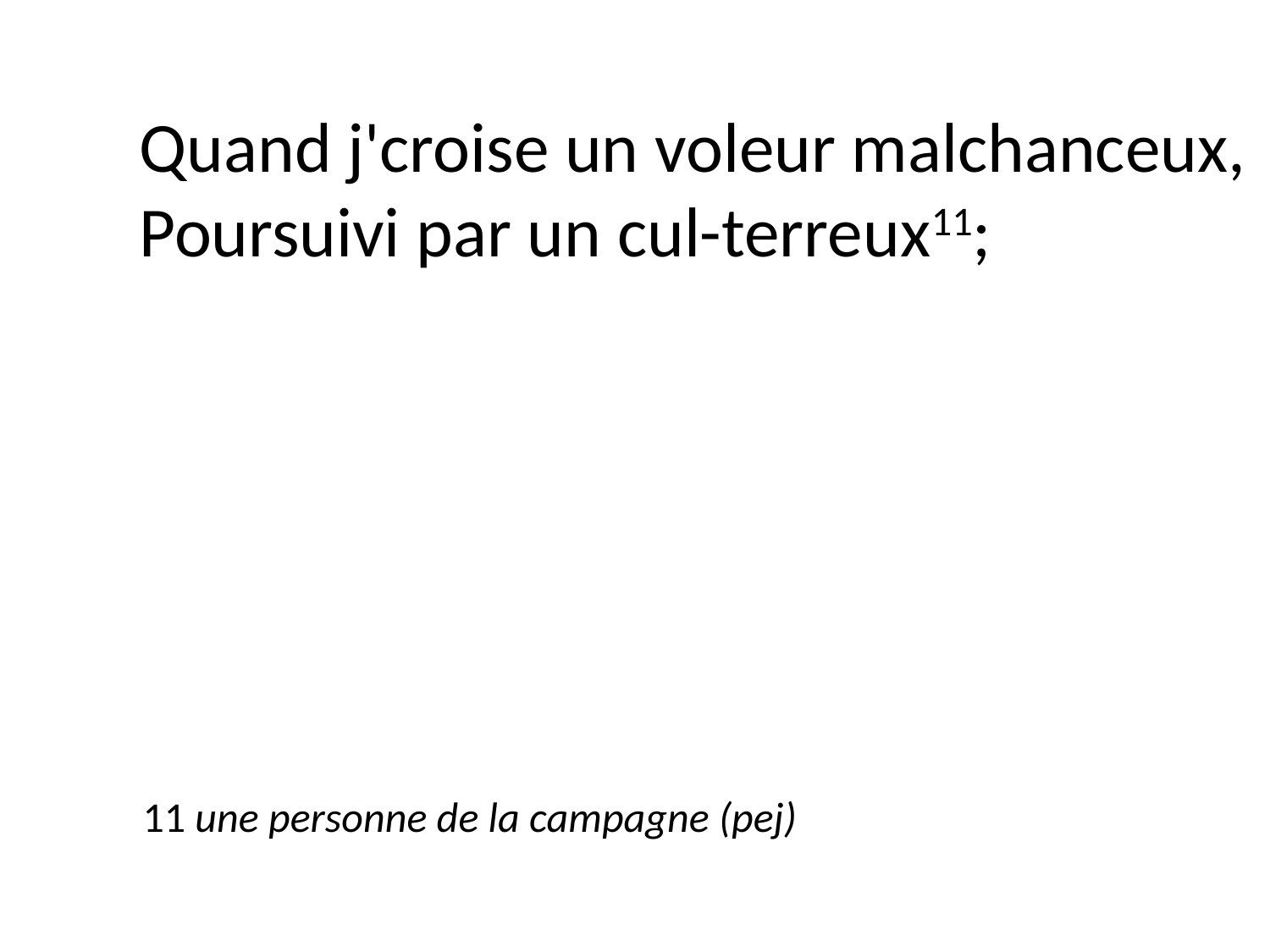

Quand j'croise un voleur malchanceux,
Poursuivi par un cul-terreux11;
11 une personne de la campagne (pej)